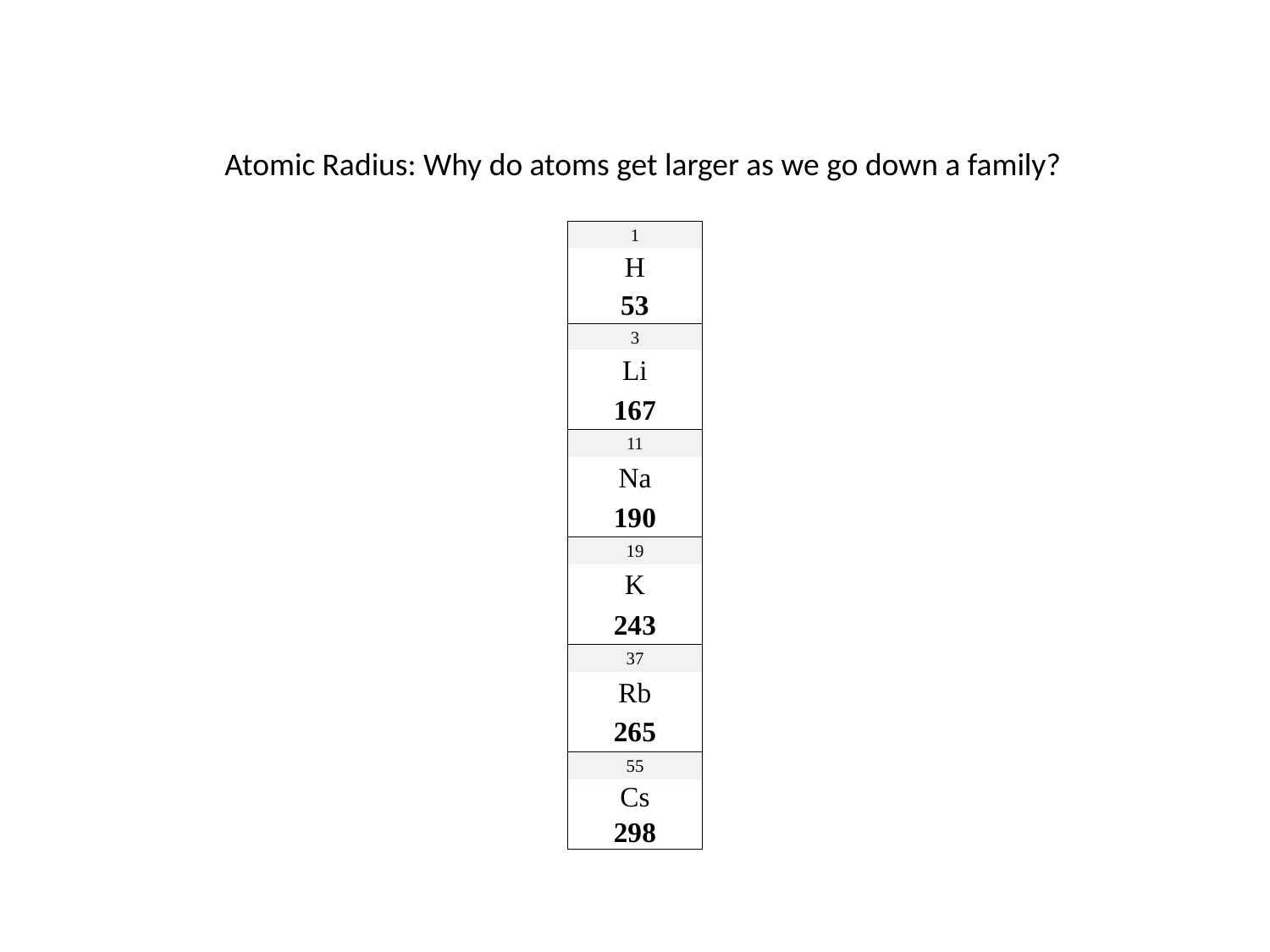

Atomic Radius: Why do atoms get larger as we go down a family?
| 1 |
| --- |
| H |
| 53 |
| 3 |
| Li |
| 167 |
| 11 |
| Na |
| 190 |
| 19 |
| K |
| 243 |
| 37 |
| Rb |
| 265 |
| 55 |
| Cs |
| 298 |